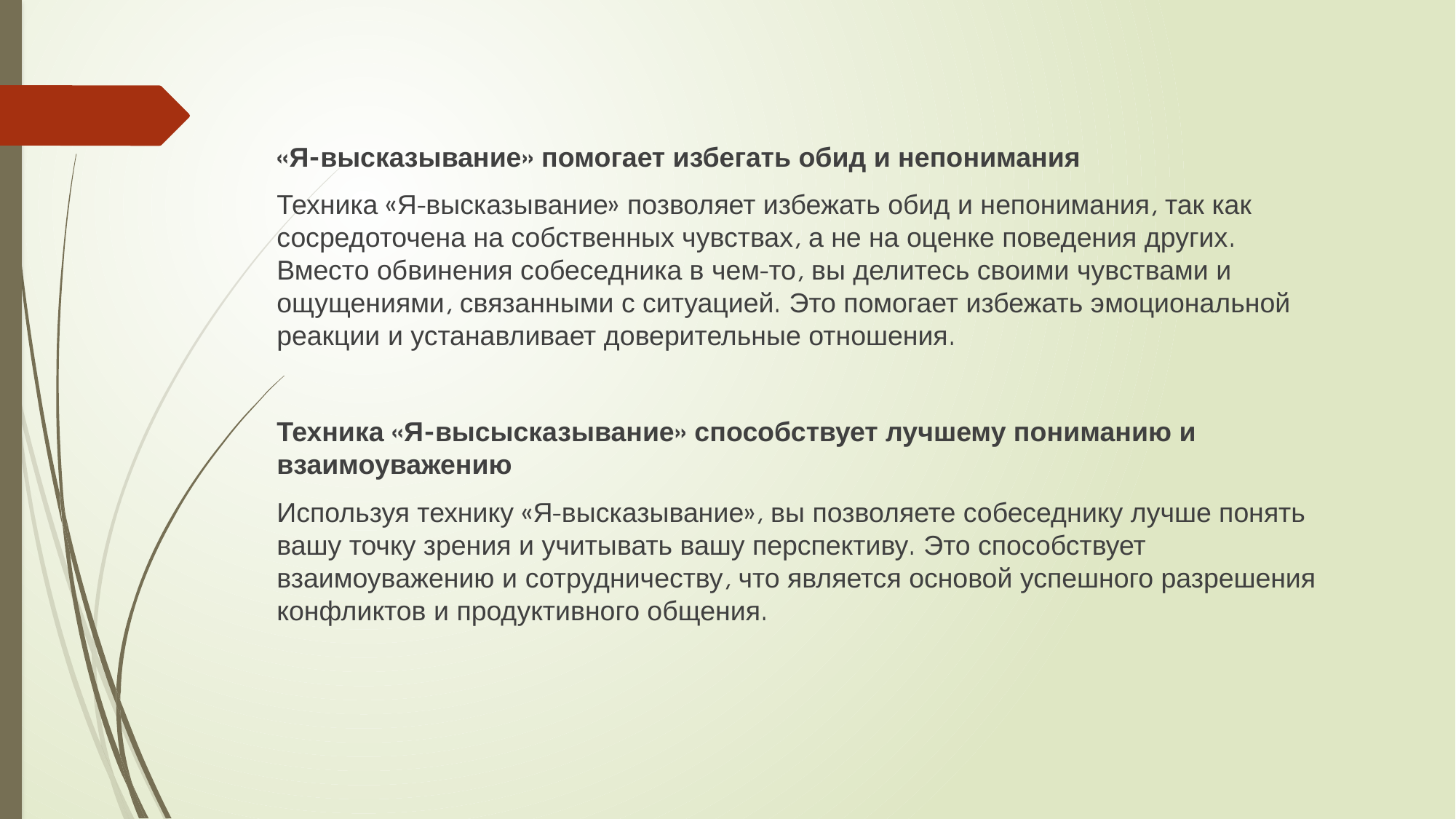

«Я-высказывание» помогает избегать обид и непонимания
Техника «Я-высказывание» позволяет избежать обид и непонимания, так как сосредоточена на собственных чувствах, а не на оценке поведения других. Вместо обвинения собеседника в чем-то, вы делитесь своими чувствами и ощущениями, связанными с ситуацией. Это помогает избежать эмоциональной реакции и устанавливает доверительные отношения.

Техника «Я-высысказывание» способствует лучшему пониманию и взаимоуважению
Используя технику «Я-высказывание», вы позволяете собеседнику лучше понять вашу точку зрения и учитывать вашу перспективу. Это способствует взаимоуважению и сотрудничеству, что является основой успешного разрешения конфликтов и продуктивного общения.